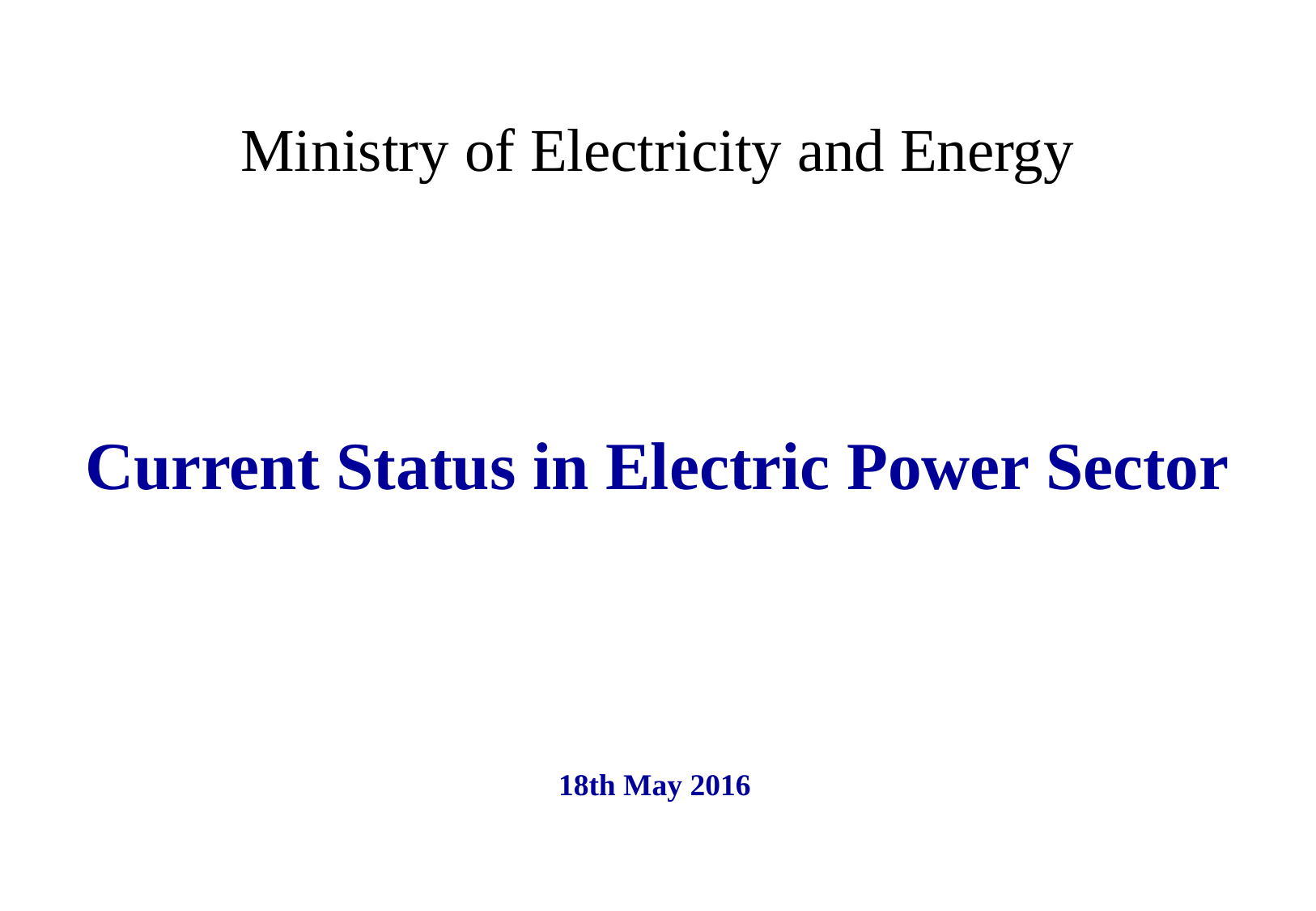

# Ministry of Electricity and Energy

Current Status in Electric Power Sector

18th May 2016